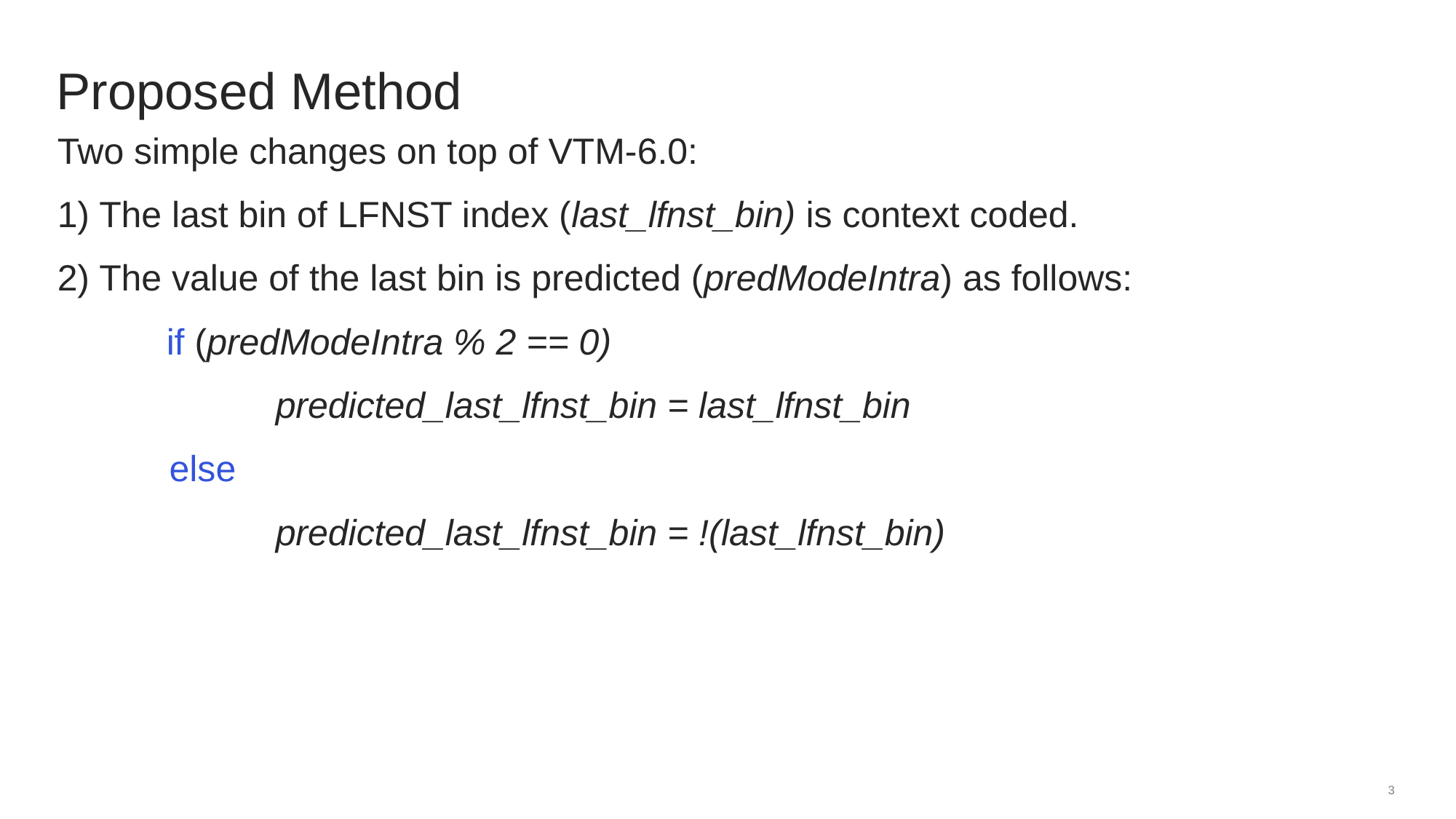

# Proposed Method
Two simple changes on top of VTM-6.0:
1) The last bin of LFNST index (last_lfnst_bin) is context coded.
2) The value of the last bin is predicted (predModeIntra) as follows:
	if (predModeIntra % 2 == 0)
		predicted_last_lfnst_bin = last_lfnst_bin
           else
		predicted_last_lfnst_bin = !(last_lfnst_bin)